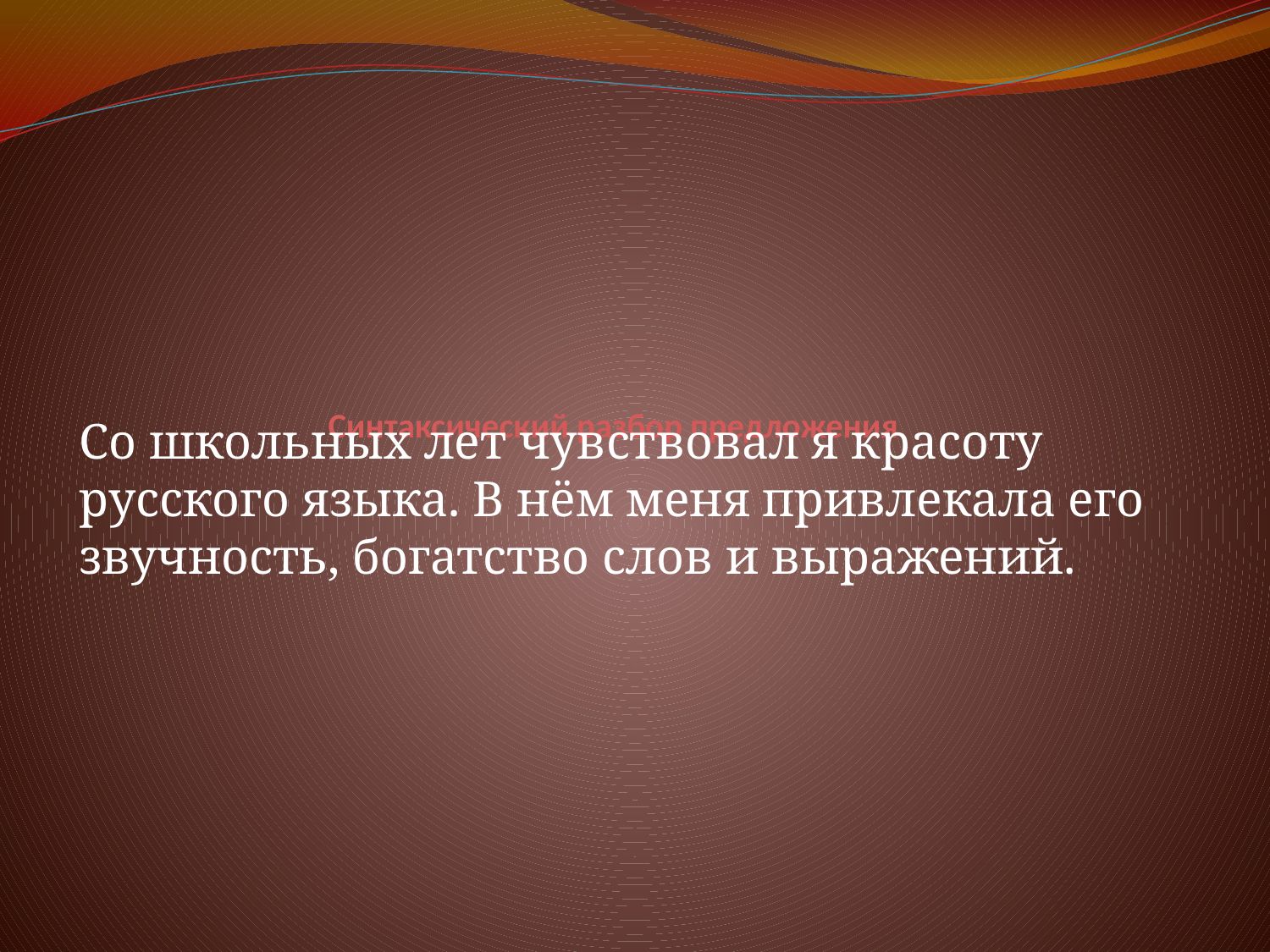

# Синтаксический разбор предложения

Со школьных лет чувствовал я красоту русского языка. В нём меня привлекала его звучность, богатство слов и выражений.